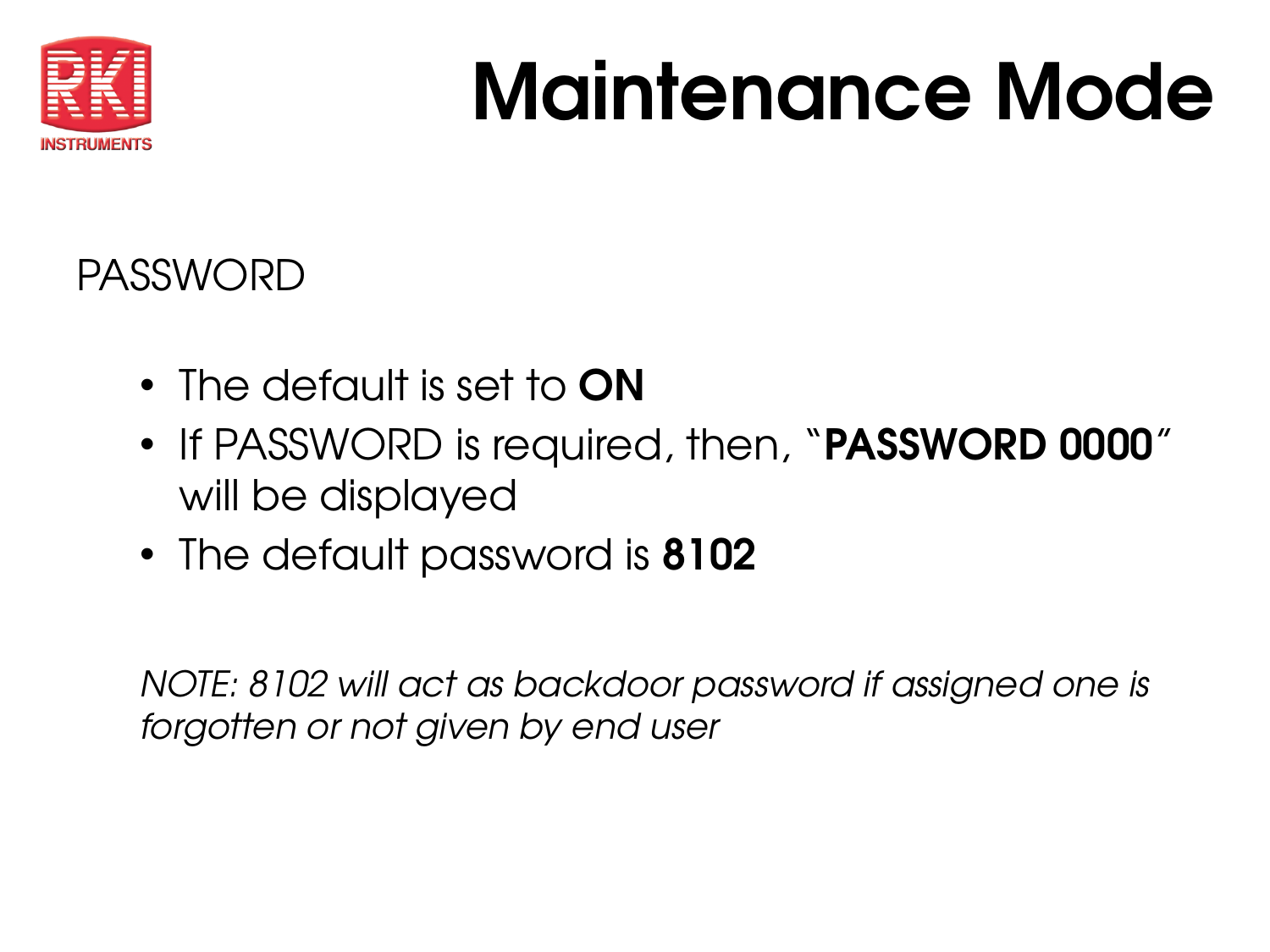

# Maintenance Mode
PASSWORD
The default is set to ON
If PASSWORD is required, then, “PASSWORD 0000” will be displayed
The default password is 8102

NOTE: 8102 will act as backdoor password if assigned one is forgotten or not given by end user